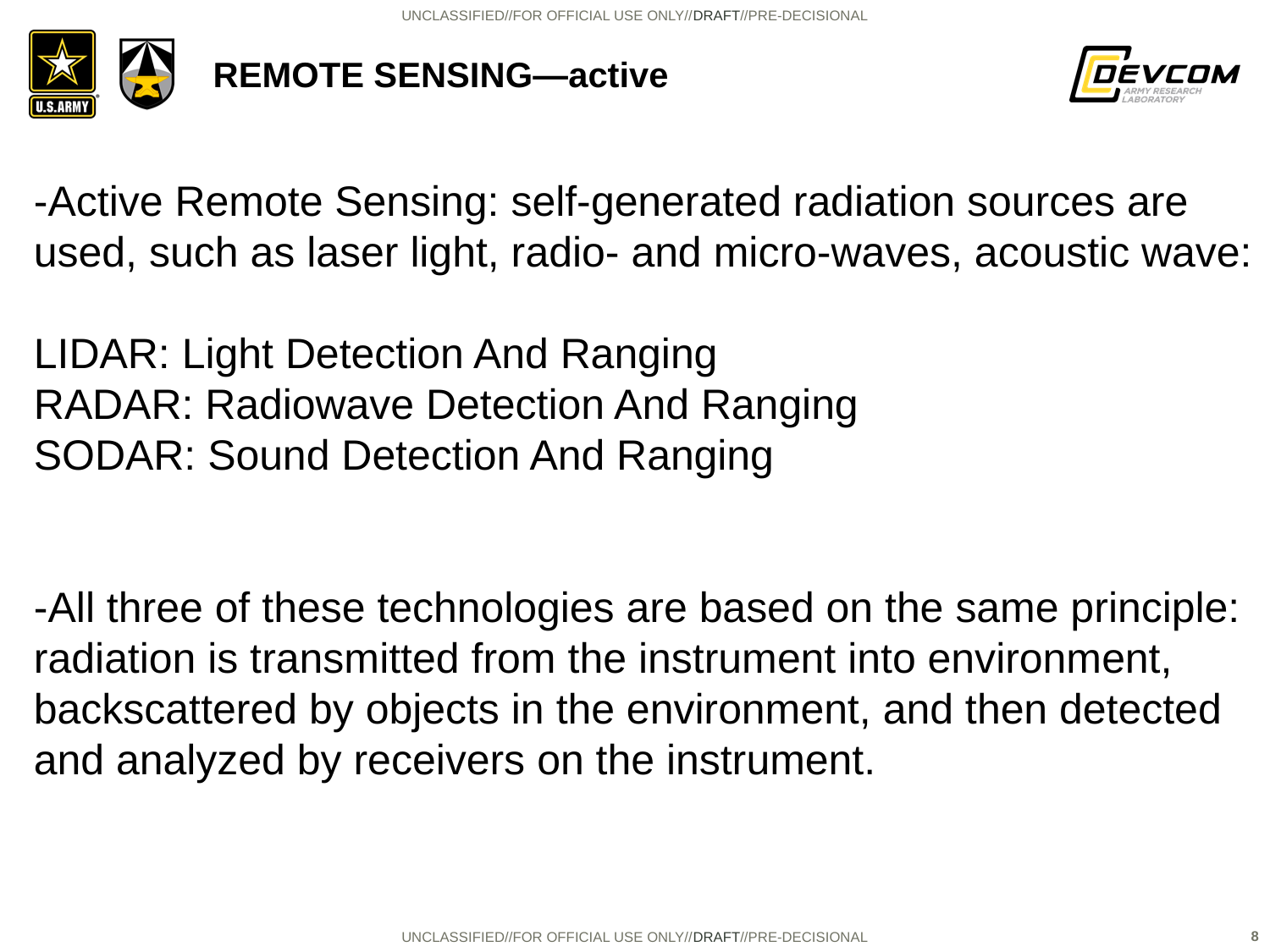

# Remote sensing—active
-Active Remote Sensing: self-generated radiation sources are
used, such as laser light, radio- and micro-waves, acoustic wave:

LIDAR: Light Detection And Ranging
RADAR: Radiowave Detection And Ranging
SODAR: Sound Detection And Ranging

-All three of these technologies are based on the same principle:
radiation is transmitted from the instrument into environment,
backscattered by objects in the environment, and then detected
and analyzed by receivers on the instrument.